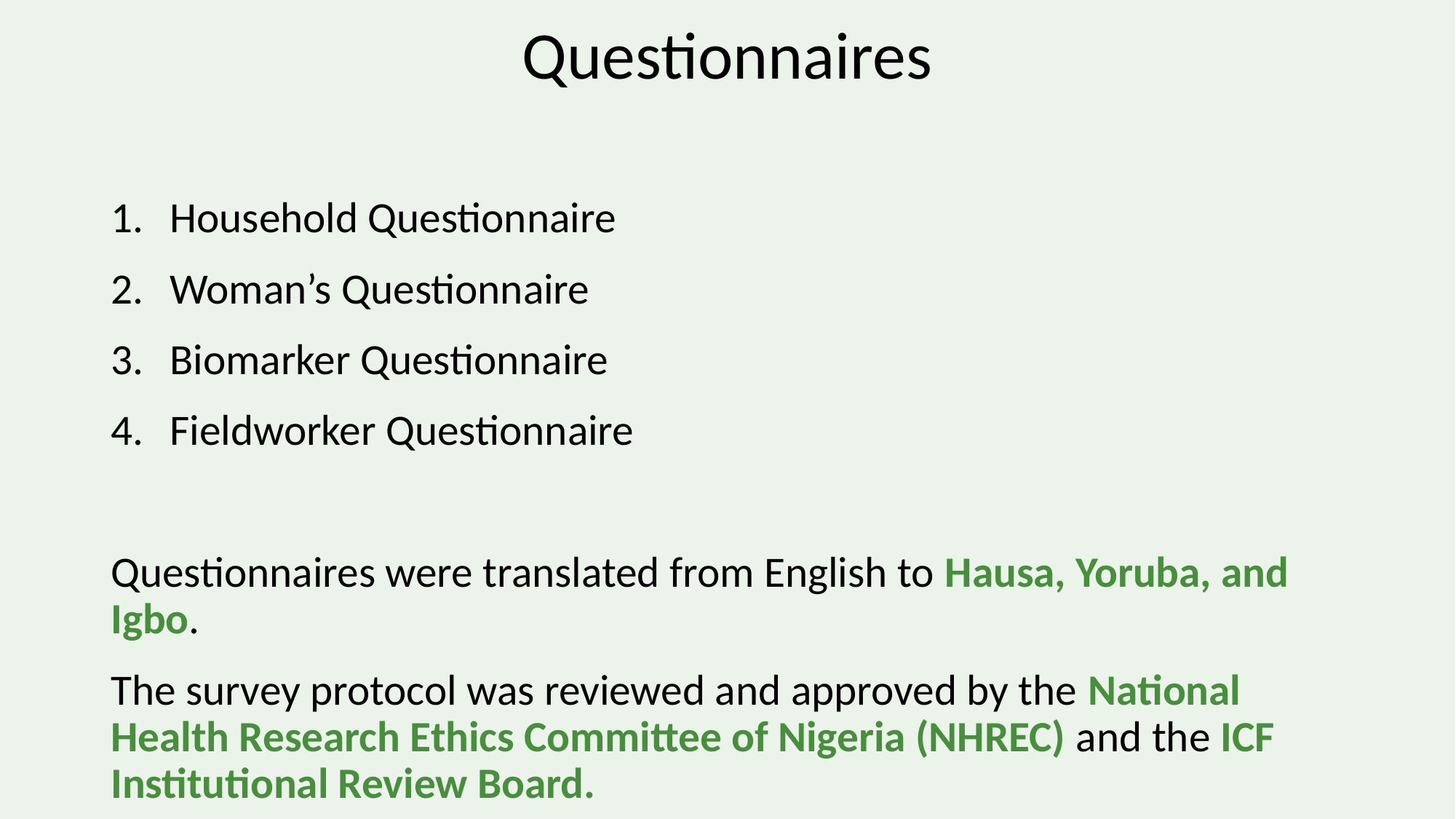

# Questionnaires
Household Questionnaire
Woman’s Questionnaire
Biomarker Questionnaire
Fieldworker Questionnaire

Questionnaires were translated from English to Hausa, Yoruba, and Igbo.
The survey protocol was reviewed and approved by the National Health Research Ethics Committee of Nigeria (NHREC) and the ICF Institutional Review Board.